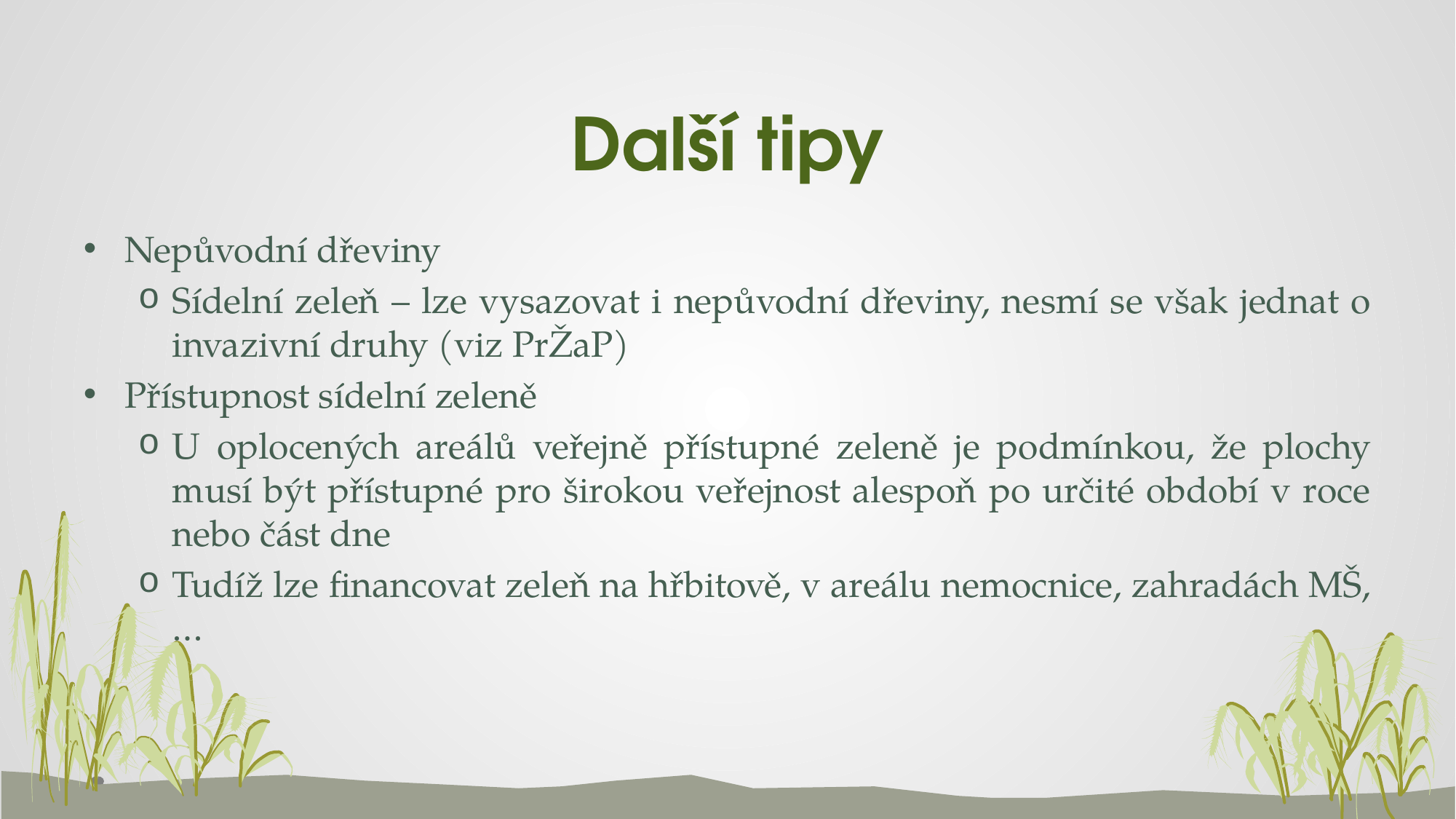

# Další tipy
Nepůvodní dřeviny
Sídelní zeleň – lze vysazovat i nepůvodní dřeviny, nesmí se však jednat o invazivní druhy (viz PrŽaP)
Přístupnost sídelní zeleně
U oplocených areálů veřejně přístupné zeleně je podmínkou, že plochy musí být přístupné pro širokou veřejnost alespoň po určité období v roce nebo část dne
Tudíž lze financovat zeleň na hřbitově, v areálu nemocnice, zahradách MŠ,…